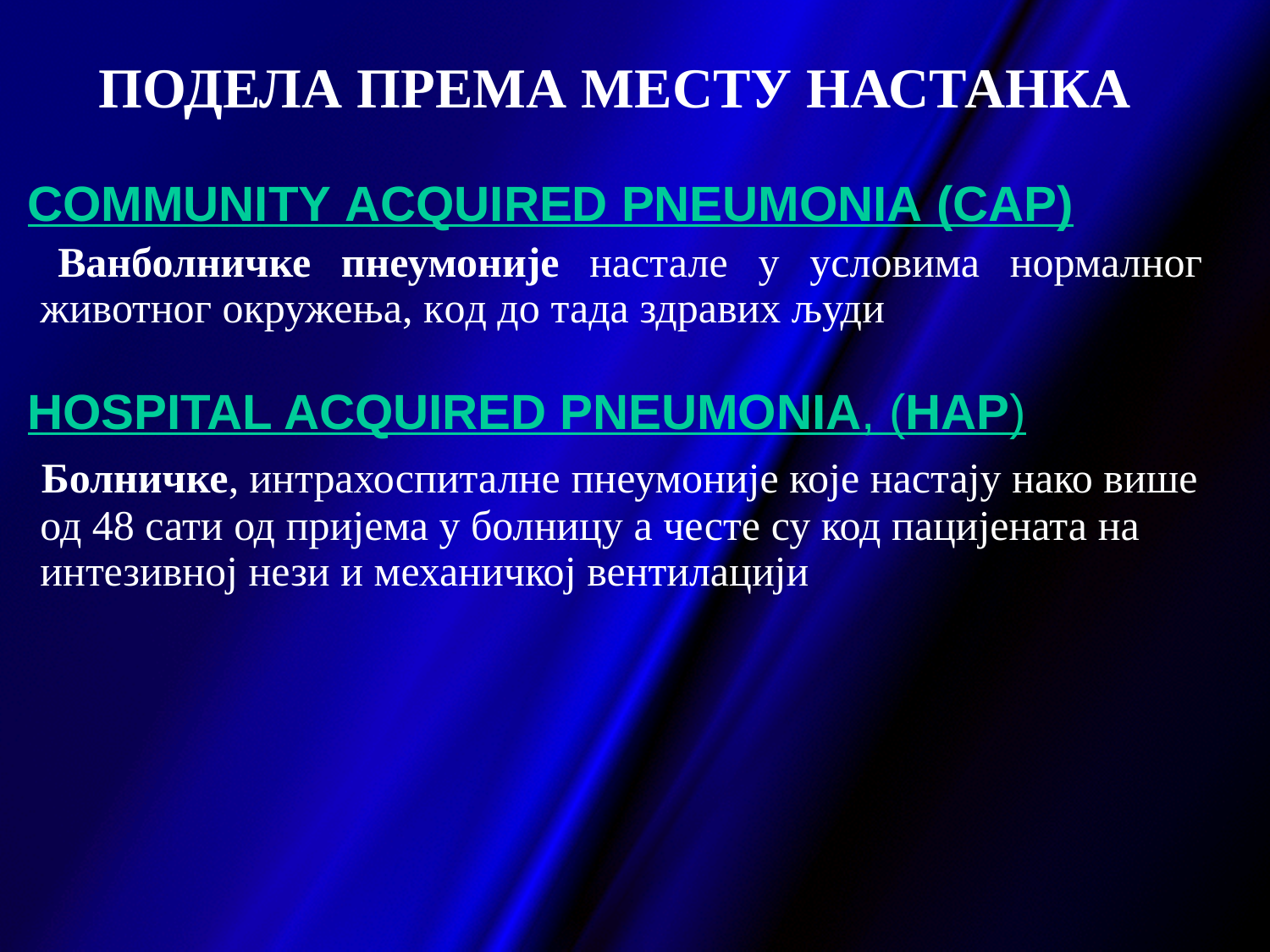

# ПОДЕЛА ПРЕМА МЕСТУ НАСТАНКА
COMMUNITY ACQUIRED PNEUMONIA (CAP)
 Ванболничке пнеумоније настале у условима нормалног животног oкружења, кoд до тада здравих људи

HOSPITAL ACQUIRED PNEUMONIA, (HAP)
 Болничке, интрахоспиталне пнеумоније које настају нако више од 48 сати од пријема у болницу а честе су код пацијената на интезивној нези и механичкој вентилацији